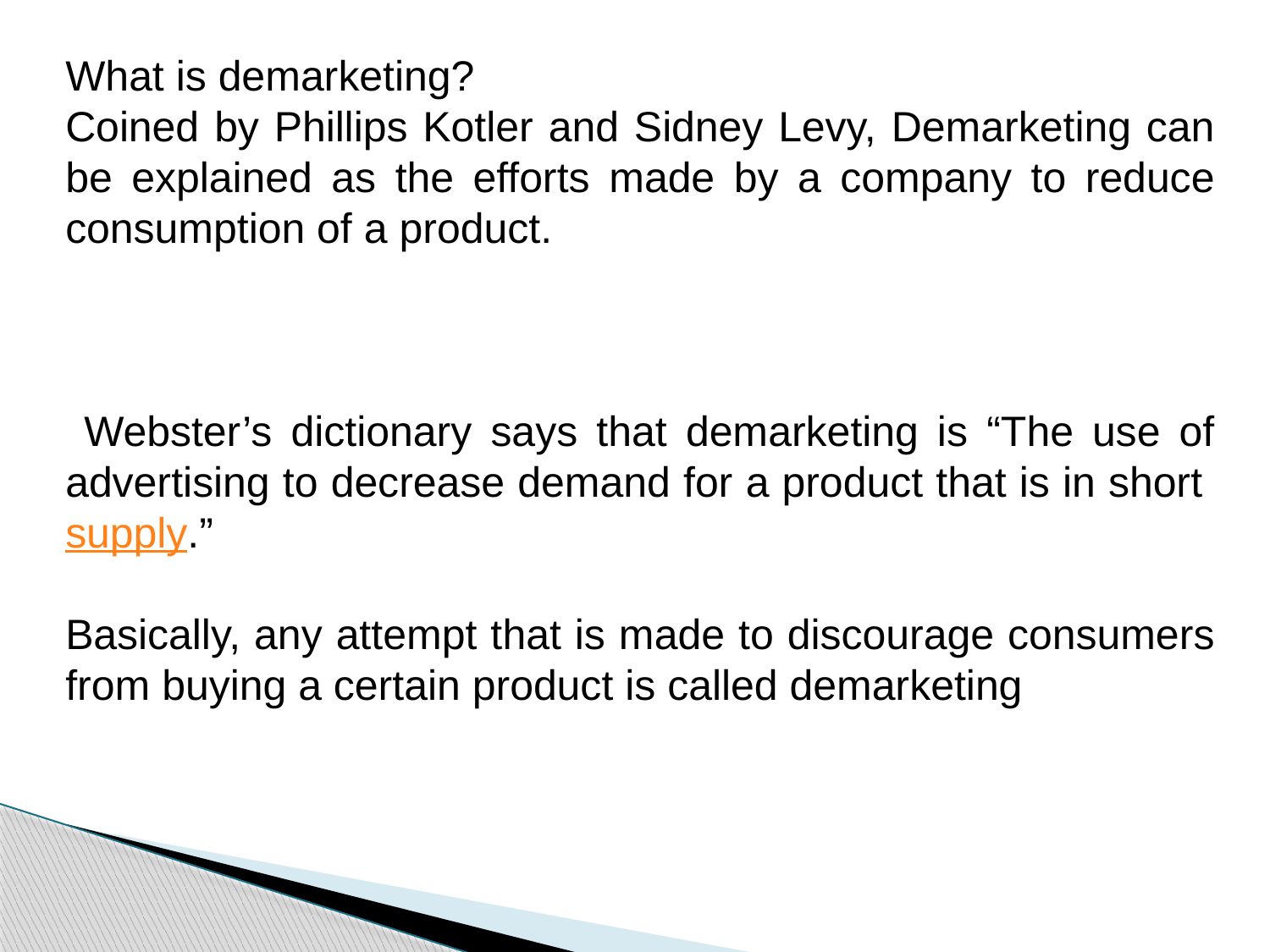

What is demarketing?
Coined by Phillips Kotler and Sidney Levy, Demarketing can be explained as the efforts made by a company to reduce consumption of a product.

 Webster’s dictionary says that demarketing is “The use of advertising to decrease demand for a product that is in short supply.”

Basically, any attempt that is made to discourage consumers from buying a certain product is called demarketing